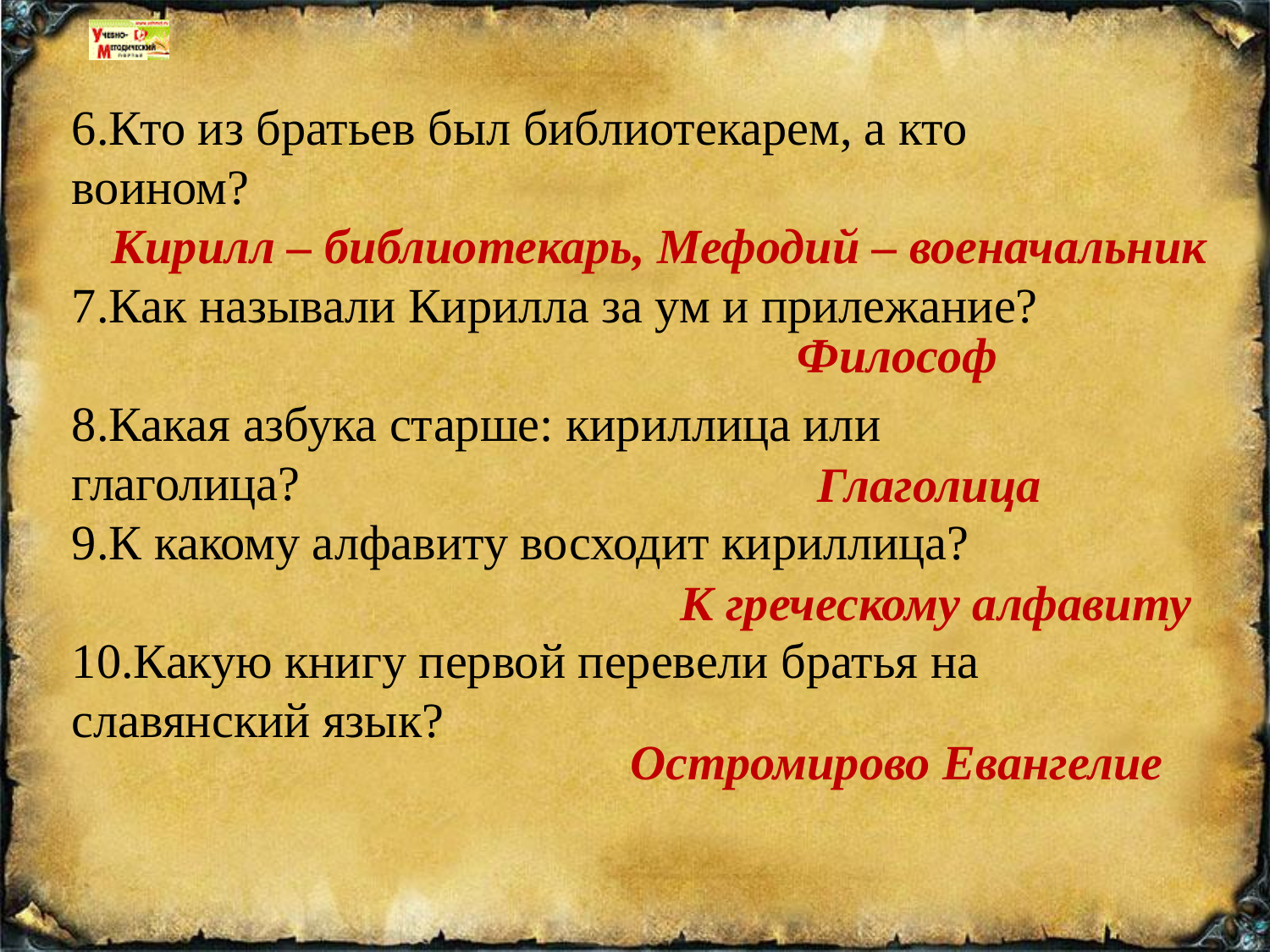

6.Кто из братьев был библиотекарем, а кто воином?

7.Как называли Кирилла за ум и прилежание?
8.Какая азбука старше: кириллица или глаголица?
9.К какому алфавиту восходит кириллица?

10.Какую книгу первой перевели братья на славянский язык?
Кирилл – библиотекарь, Мефодий – военачальник
Философ
Глаголица
К греческому алфавиту
Остромирово Евангелие